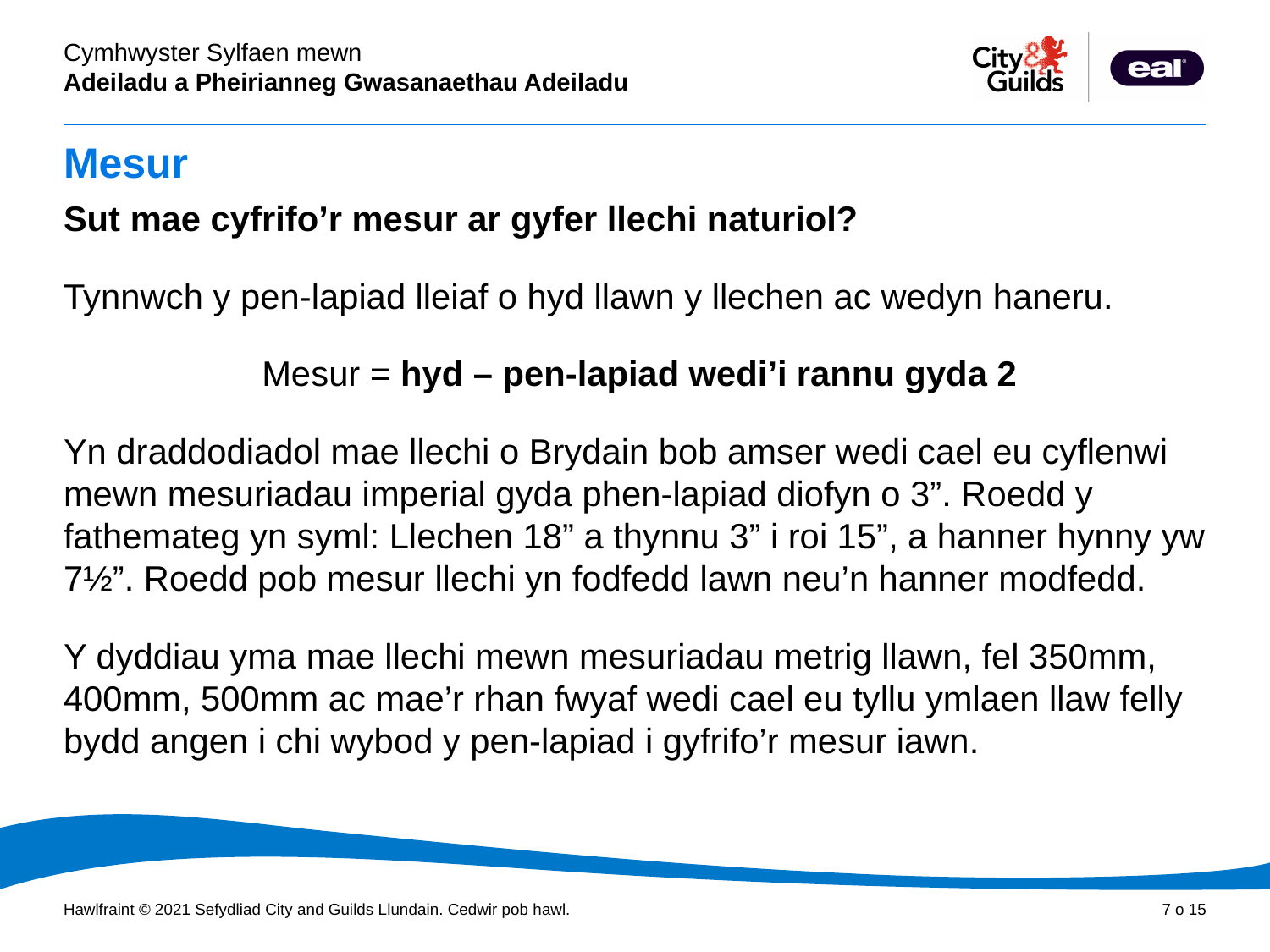

# Mesur
Sut mae cyfrifo’r mesur ar gyfer llechi naturiol?
Tynnwch y pen-lapiad lleiaf o hyd llawn y llechen ac wedyn haneru.
Mesur = hyd – pen-lapiad wedi’i rannu gyda 2
Yn draddodiadol mae llechi o Brydain bob amser wedi cael eu cyflenwi mewn mesuriadau imperial gyda phen-lapiad diofyn o 3”. Roedd y fathemateg yn syml: Llechen 18” a thynnu 3” i roi 15”, a hanner hynny yw 7½”. Roedd pob mesur llechi yn fodfedd lawn neu’n hanner modfedd.
Y dyddiau yma mae llechi mewn mesuriadau metrig llawn, fel 350mm, 400mm, 500mm ac mae’r rhan fwyaf wedi cael eu tyllu ymlaen llaw felly bydd angen i chi wybod y pen-lapiad i gyfrifo’r mesur iawn.